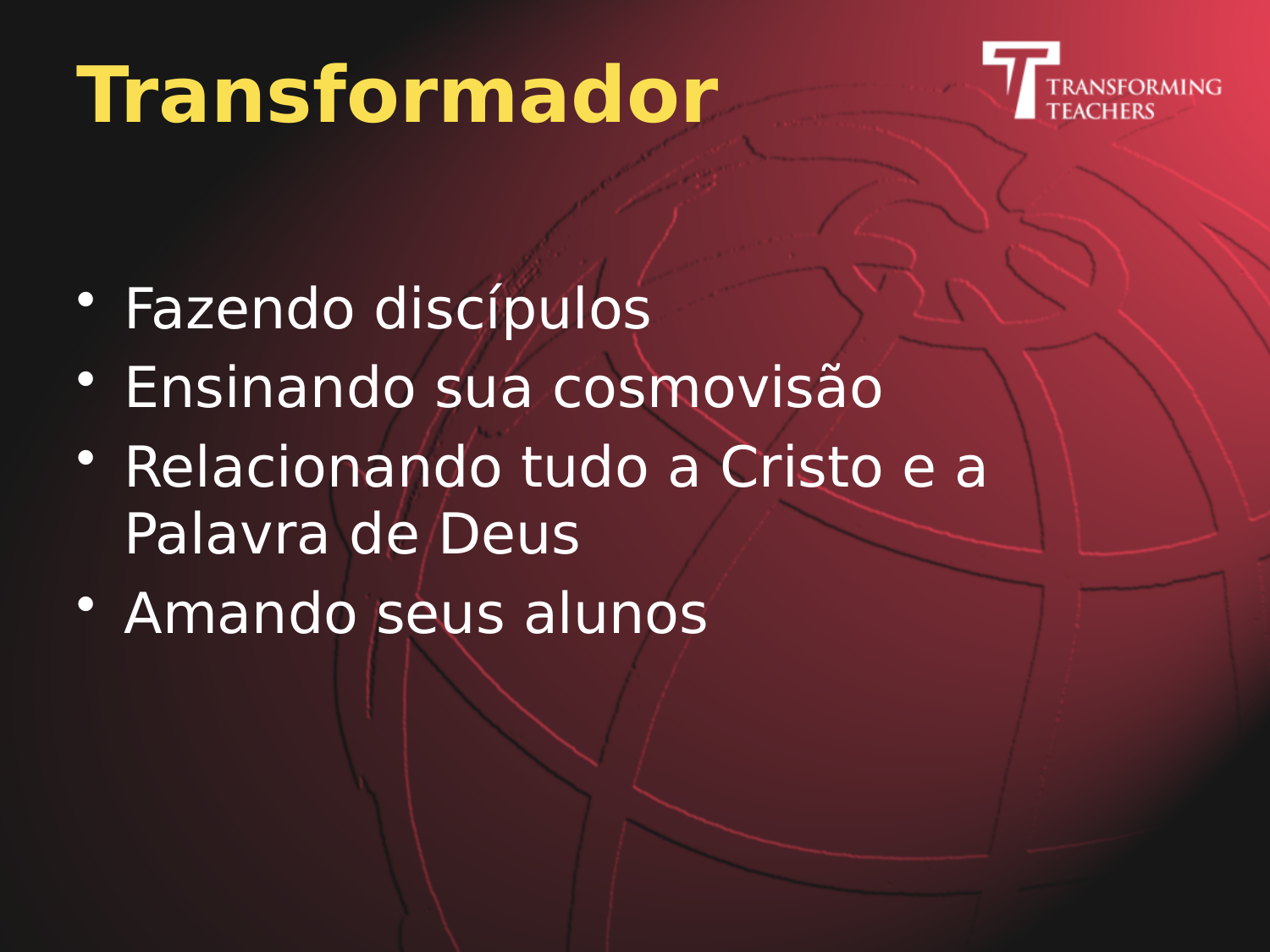

# Transformador
Fazendo discípulos
Ensinando sua cosmovisão
Relacionando tudo a Cristo e a Palavra de Deus
Amando seus alunos